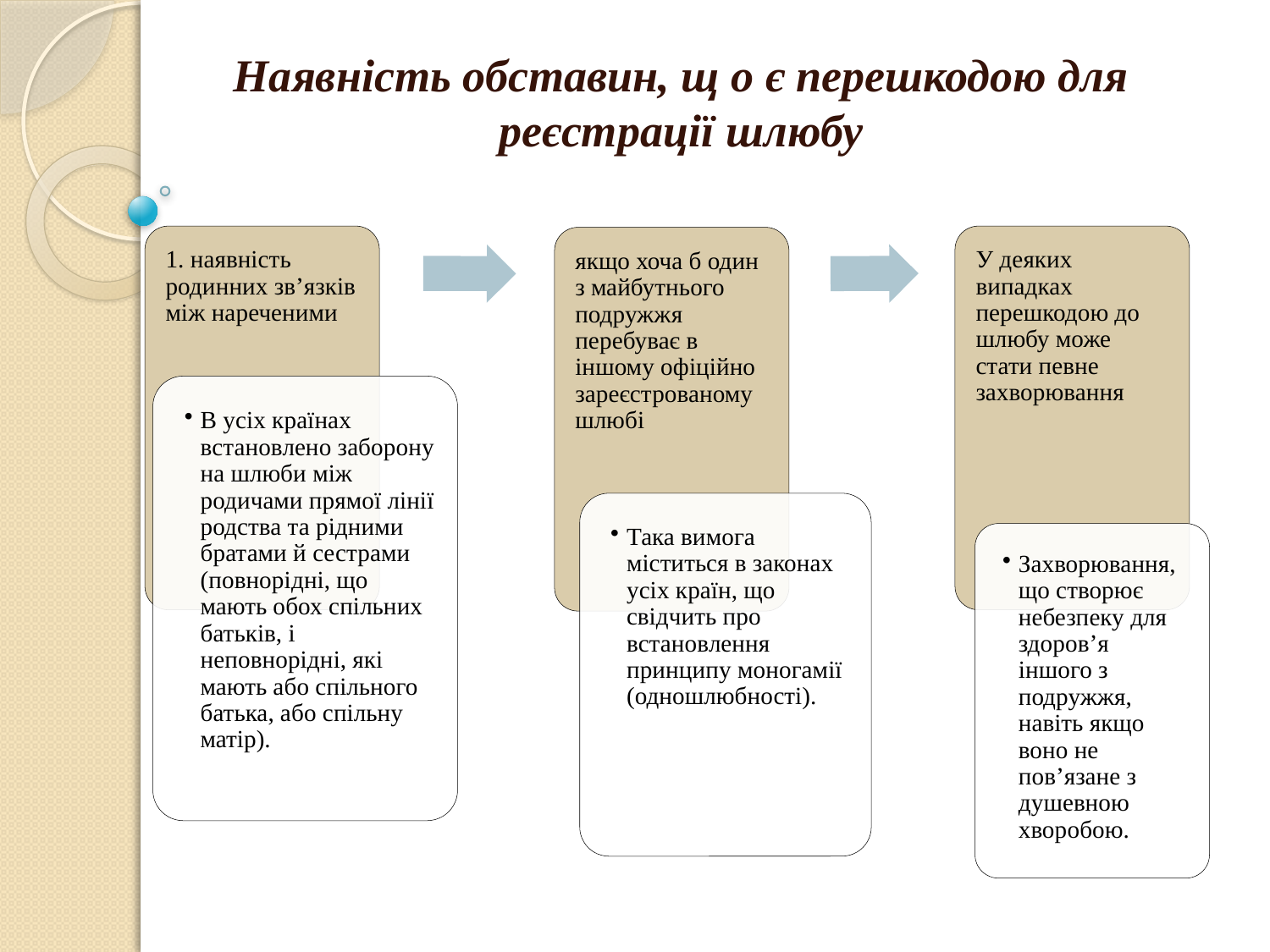

Наявність обставин, щ о є перешкодою для реєстрації шлюбу
1. наявність родинних зв’язків між нареченими
В усіх країнах встановлено заборону на шлюби між родичами прямої лінії родства та рідними братами й сестрами (повнорідні, що мають обох спільних батьків, і неповнорідні, які мають або спільного батька, або спільну матір).

якщо хоча б один з майбутнього подружжя перебуває в іншому офіційно зареєстрованому шлю­бі
Така вимога міститься в законах усіх країн, що свідчить про встановлення принципу моногамії (одношлюбності).

У деяких випадках перешкодою до шлюбу може стати певне захворювання
Захворювання, що створює небезпеку для здоров’я іншого з подружжя, навіть якщо воно не пов’язане з душевною хворобою.